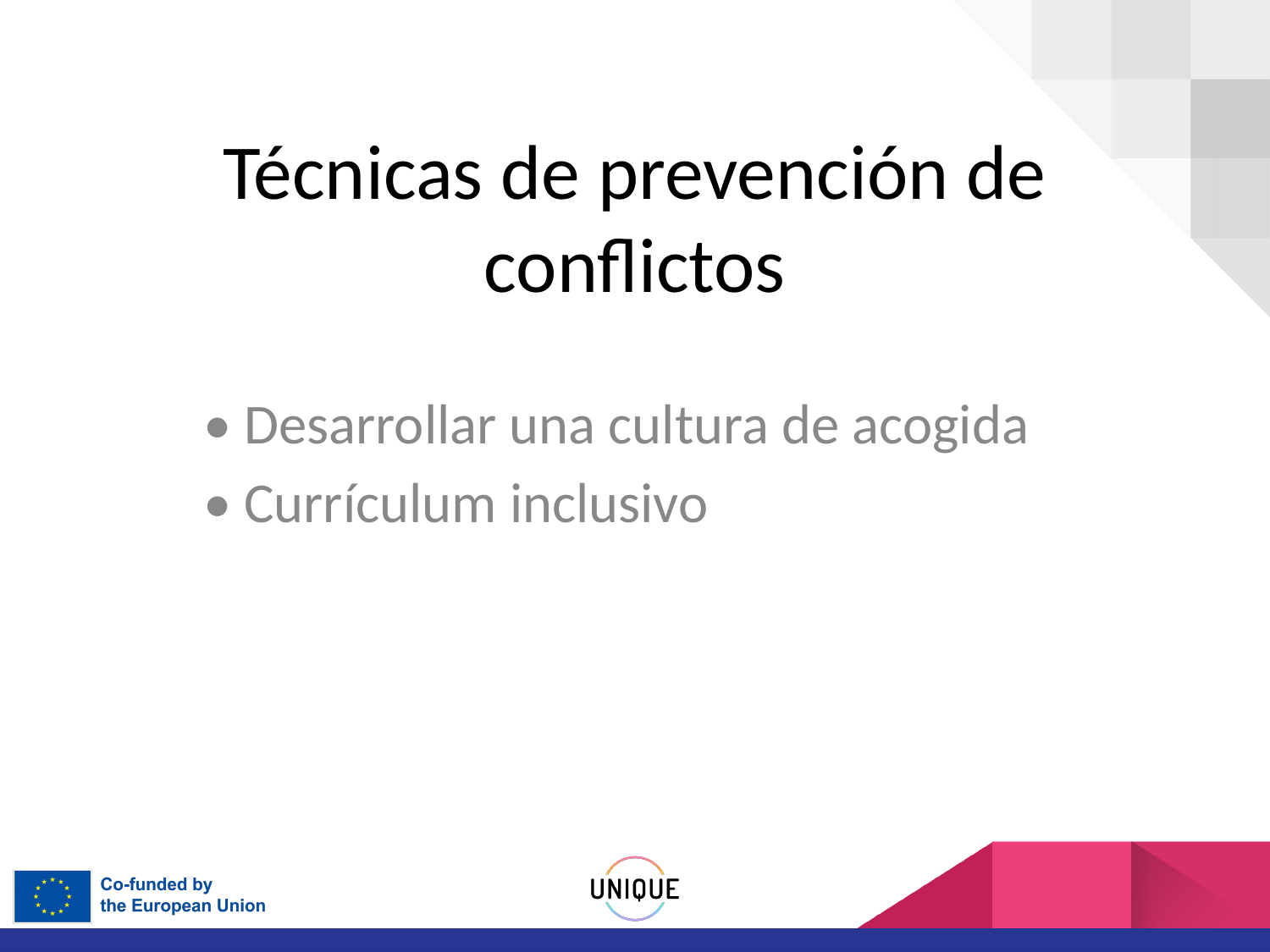

# Técnicas de prevención de conflictos
• Desarrollar una cultura de acogida
• Currículum inclusivo